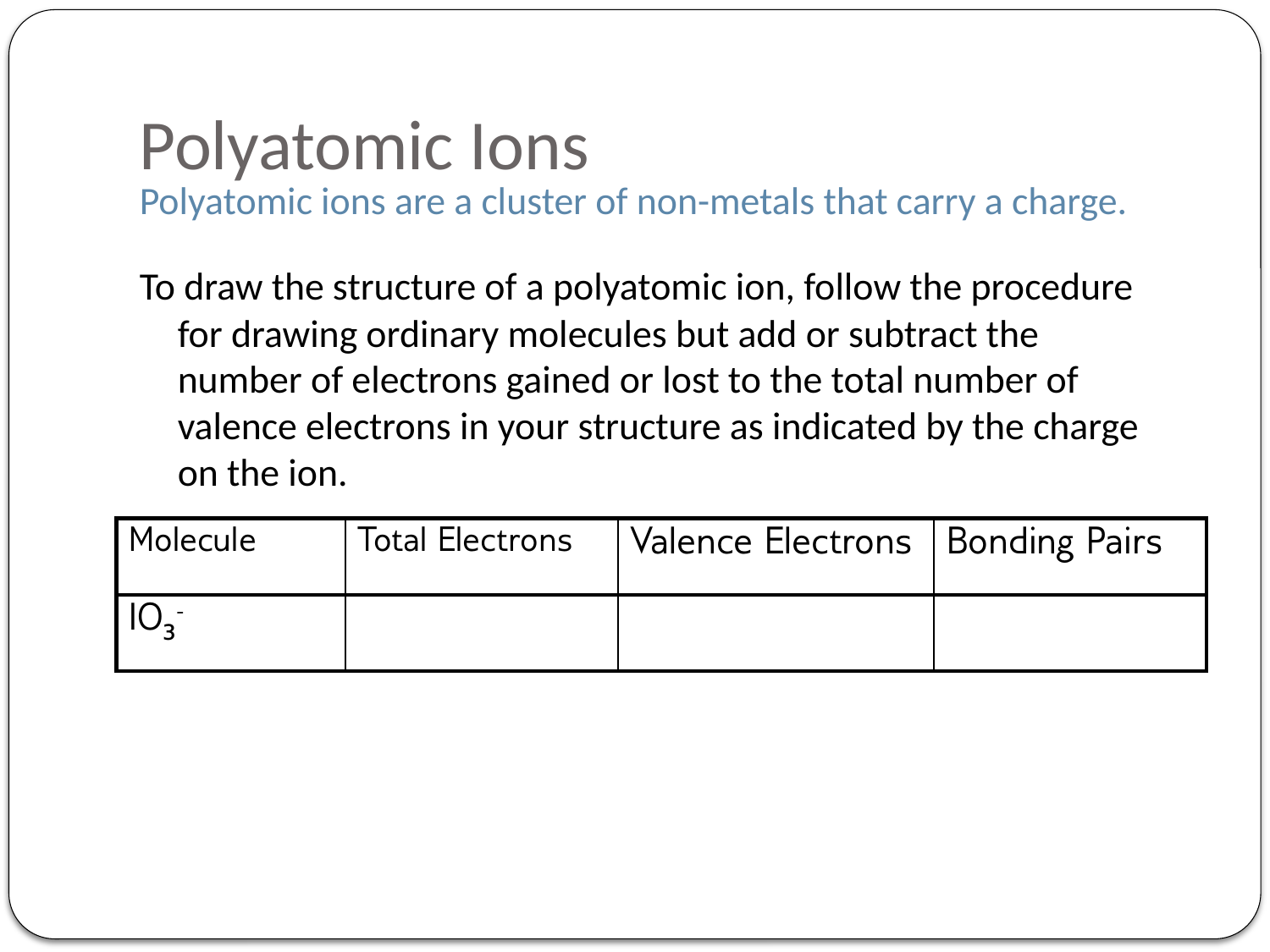

Polyatomic Ions
Polyatomic ions are a cluster of non-metals that carry a charge.

To draw the structure of a polyatomic ion, follow the procedure for drawing ordinary molecules but add or subtract the number of electrons gained or lost to the total number of valence electrons in your structure as indicated by the charge on the ion.
| Molecule | Total Electrons | Valence Electrons | Bonding Pairs |
| --- | --- | --- | --- |
| IO3- |  |  |  |